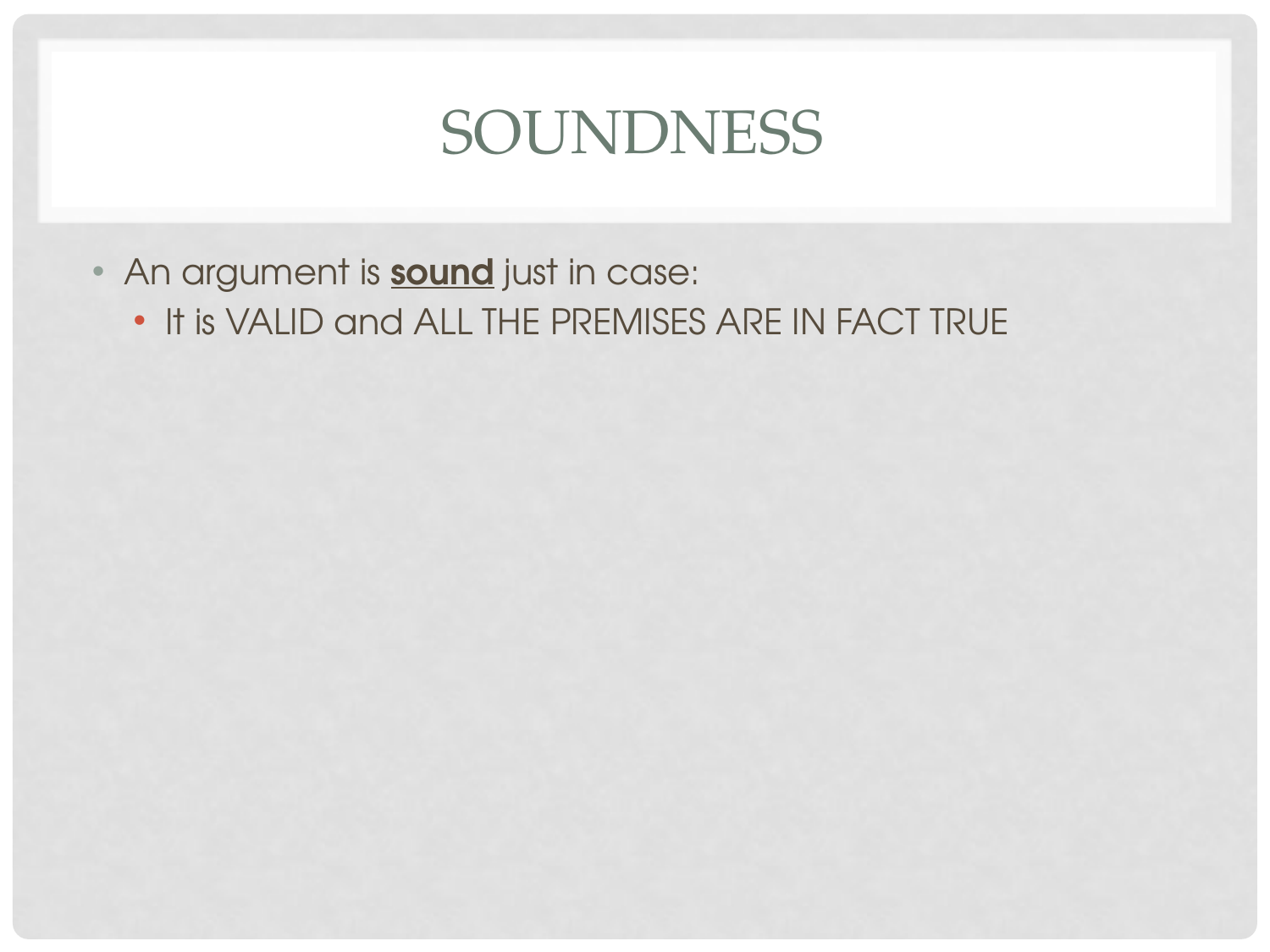

# Soundness
An argument is sound just in case:
It is VALID and ALL THE PREMISES ARE IN FACT TRUE